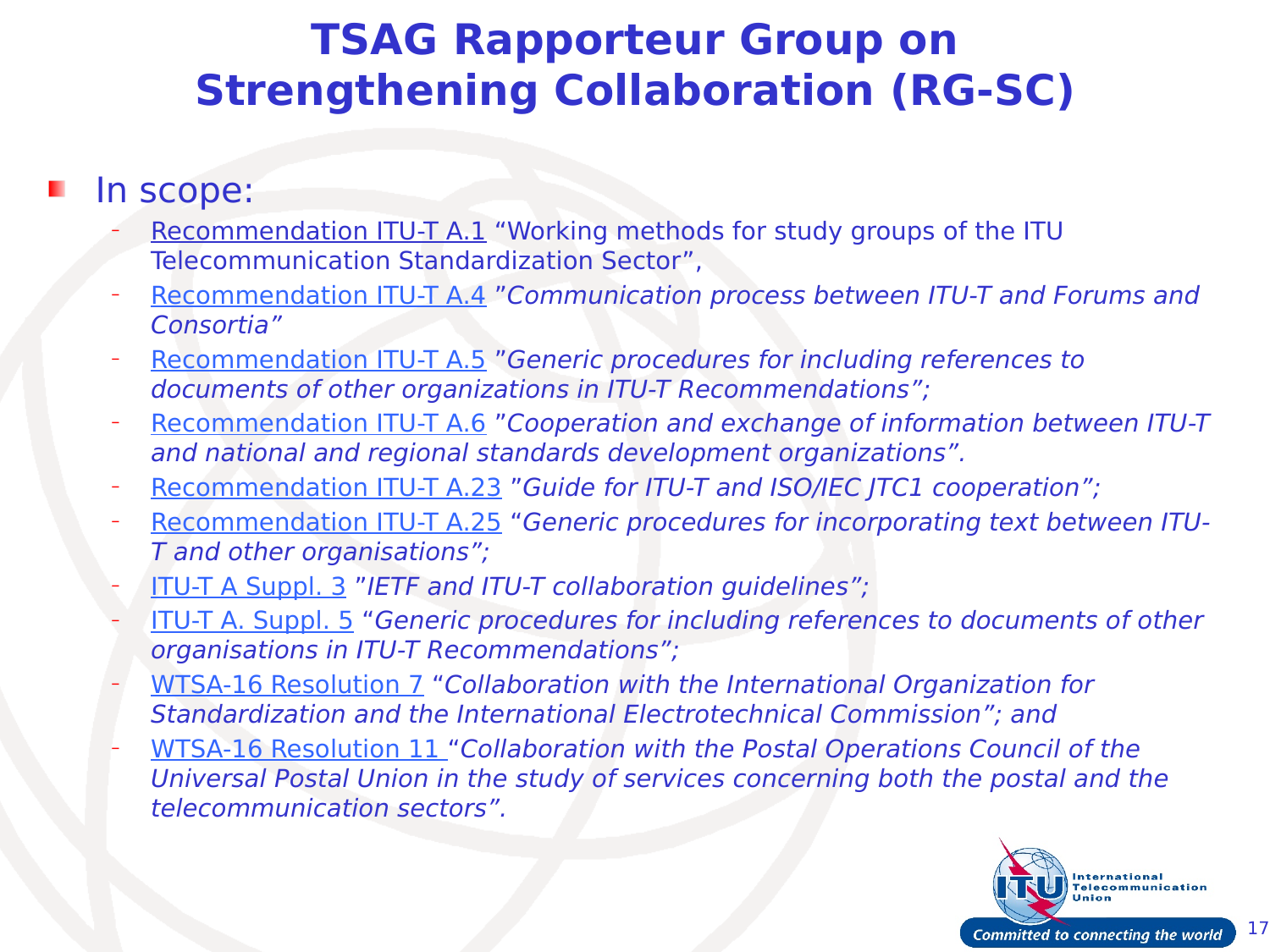

# TSAG Rapporteur Group on Strengthening Collaboration​ (RG-SC)
In scope:
Recommendation ITU-T A.1 “Working methods for study groups of the ITU Telecommunication Standardization Sector”,
Recommendation ITU-T A.4 ”Communication process between ITU-T and Forums and Consortia”
Recommendation ITU-T A.5 ”Generic procedures for including references to documents of other organizations in ITU-T Recommendations”;
Recommendation ITU-T A.6 ”Cooperation and exchange of information between ITU-T and national and regional standards development organizations”.
Recommendation ITU-T A.23 ”Guide for ITU-T and ISO/IEC JTC1 cooperation”;
Recommendation ITU-T A.25 “Generic procedures for incorporating text between ITU-T and other organisations”;
ITU-T A Suppl. 3 ”IETF and ITU-T collaboration guidelines”;
ITU-T A. Suppl. 5 “Generic procedures for including references to documents of other organisations in ITU-T Recommendations”;
WTSA-16 Resolution 7 “Collaboration with the International Organization for Standardization and the International Electrotechnical Commission”; and
WTSA-16 Resolution 11 “Collaboration with the Postal Operations Council of the Universal Postal Union in the study of services concerning both the postal and the telecommunication sectors”.

17